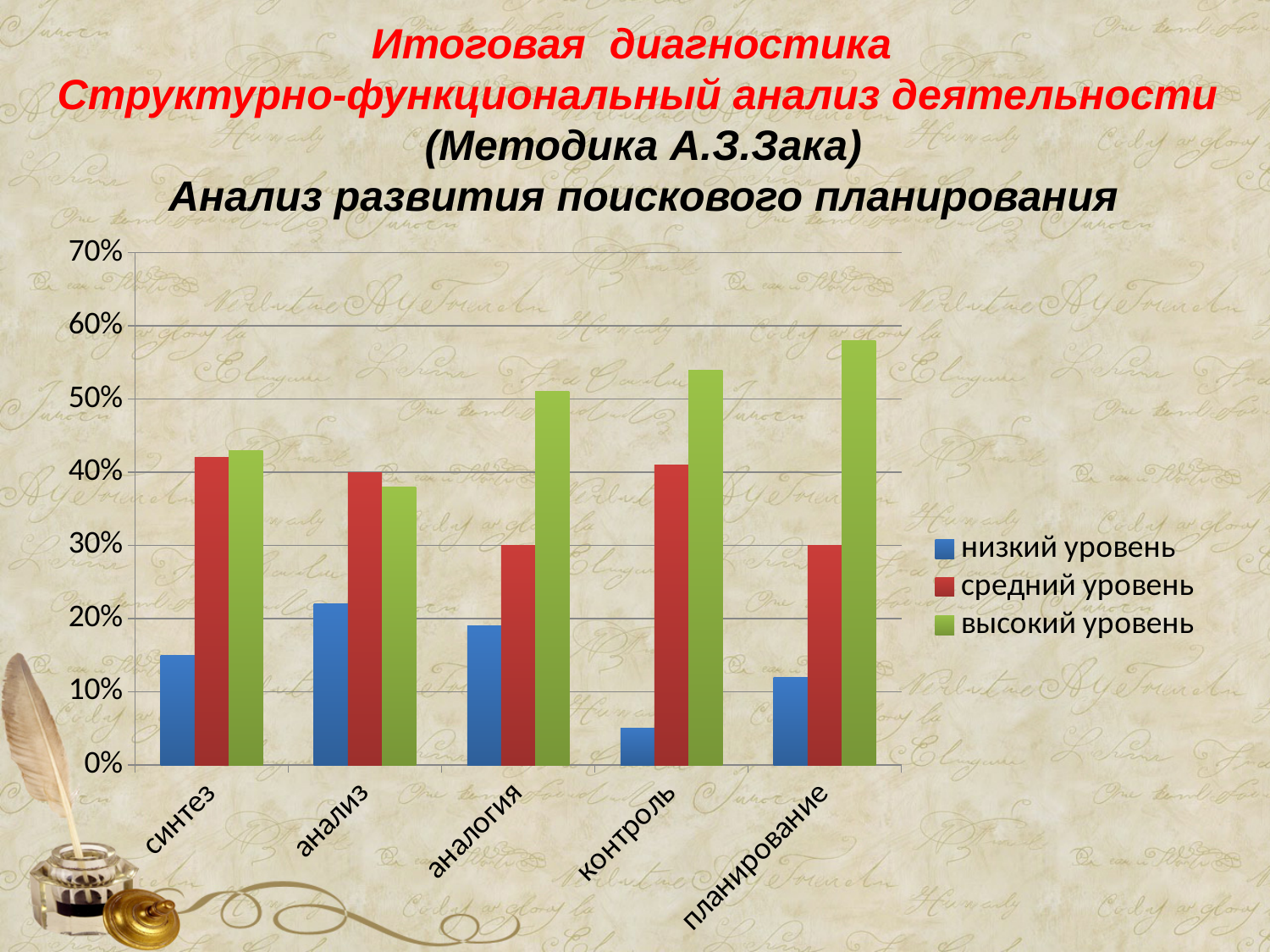

# Итоговая  диагностика Структурно-функциональный анализ деятельности (Методика А.З.Зака) Анализ развития поискового планирования

### Chart

| Category | низкий уровень | средний уровень | высокий уровень |
|---|---|---|---|
| синтез | 0.15 | 0.42 | 0.43 |
| анализ | 0.22 | 0.4 | 0.38 |
| аналогия | 0.19 | 0.3 | 0.51 |
| контроль | 0.05 | 0.41 | 0.54 |
| планирование | 0.12 | 0.3 | 0.58 |